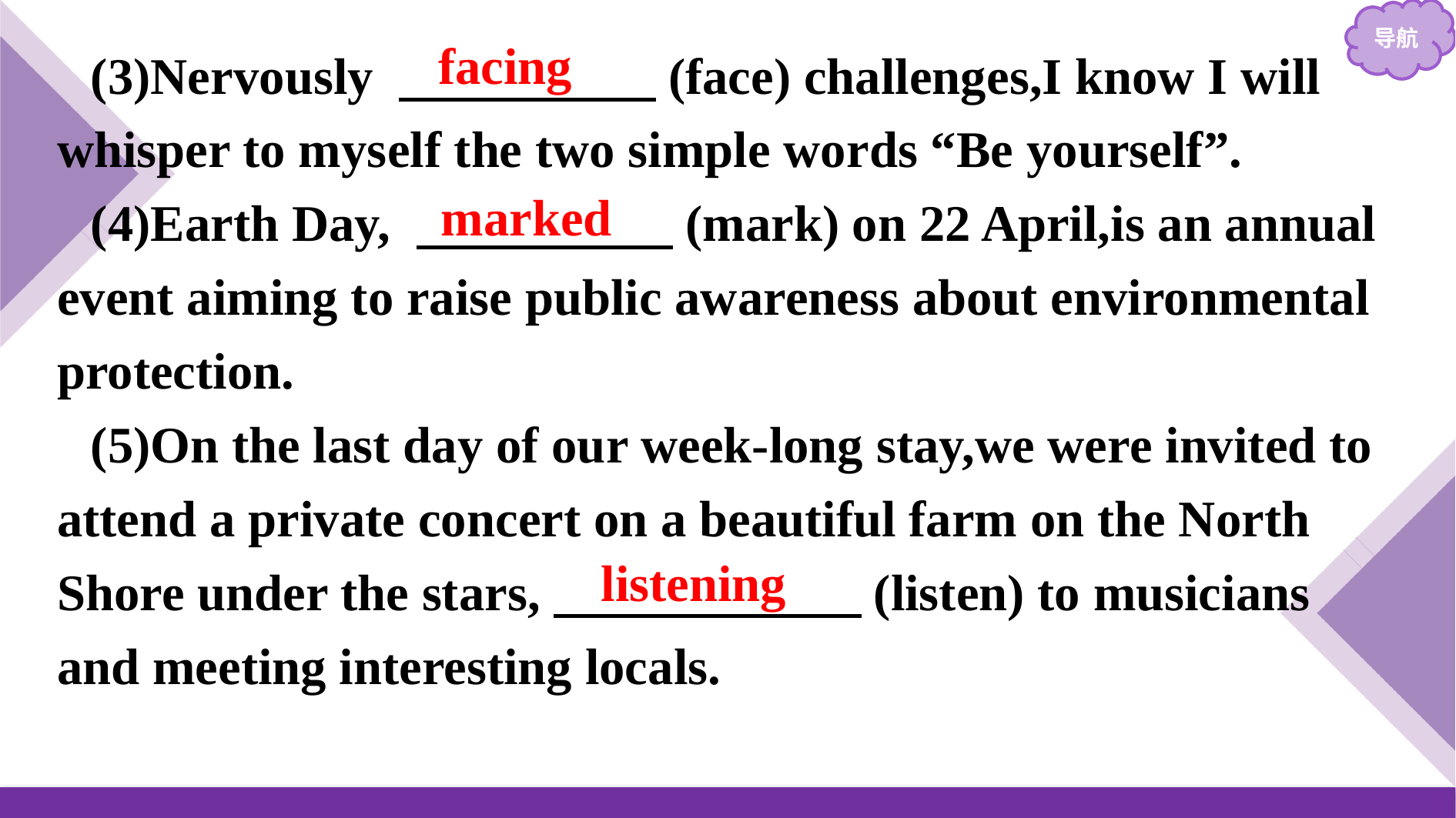

(3)Nervously 　　　　　(face) challenges,I know I will whisper to myself the two simple words “Be yourself”.
(4)Earth Day, 　　　　　(mark) on 22 April,is an annual event aiming to raise public awareness about environmental protection.
(5)On the last day of our week-long stay,we were invited to attend a private concert on a beautiful farm on the North Shore under the stars,　　　　　　(listen) to musicians and meeting interesting locals.
facing
marked
listening